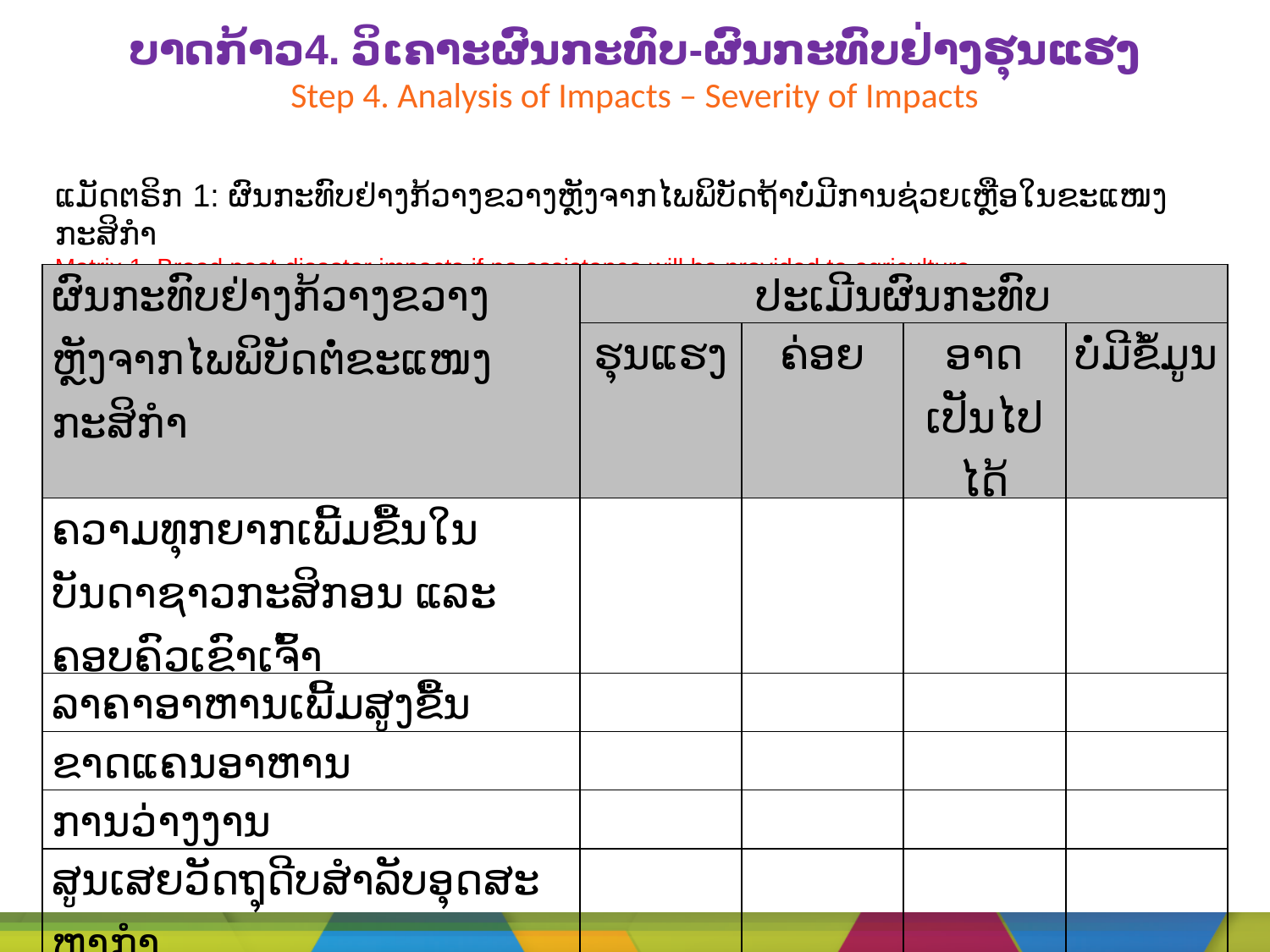

# ບາດກ້າວ4. ວິເຄາະຜົນກະທົບ-ຜົນກະທົບຢ່າງຮຸນແຮງ Step 4. Analysis of Impacts – Severity of Impacts
ແມັດຕຣິກ 1: ຜົນກະທົບຢ່າງກ້ວາງຂວາງຫຼັງຈາກໄພພິບັດຖ້າບໍ່ມີການຊ່ວຍເຫຼືອໃນຂະແໜງກະສິກຳ
Matrix 1. Broad post-disaster impacts if no assistance will be provided to agriculture

| ຜົນກະທົບຢ່າງກ້ວາງຂວາງຫຼັງຈາກໄພພິບັດຕໍ່ຂະແໜງກະສິກຳ | ປະເມີນຜົນກະທົບ |  |  |  |
| --- | --- | --- | --- | --- |
|  | ຮຸນແຮງ | ຄ່ອຍ | ອາດເປັນໄປໄດ້ | ບໍ່ມີຂໍ້ມູນ |
| ຄວາມທຸກຍາກເພີ້ມຂື້ນໃນບັນດາຊາວກະສິກອນ ແລະ ຄອບຄົວເຂົາເຈົ້າ |  |  |  |  |
| ລາຄາອາຫານເພີ້ມສູງຂື້ນ |  |  |  |  |
| ຂາດແຄນອາຫານ |  |  |  |  |
| ການວ່າງງານ |  |  |  |  |
| ສູນເສຍວັດຖຸດີບສຳລັບອຸດສະຫາກຳ |  |  |  |  |
| ອື່ນໆ |  |  |  |  |